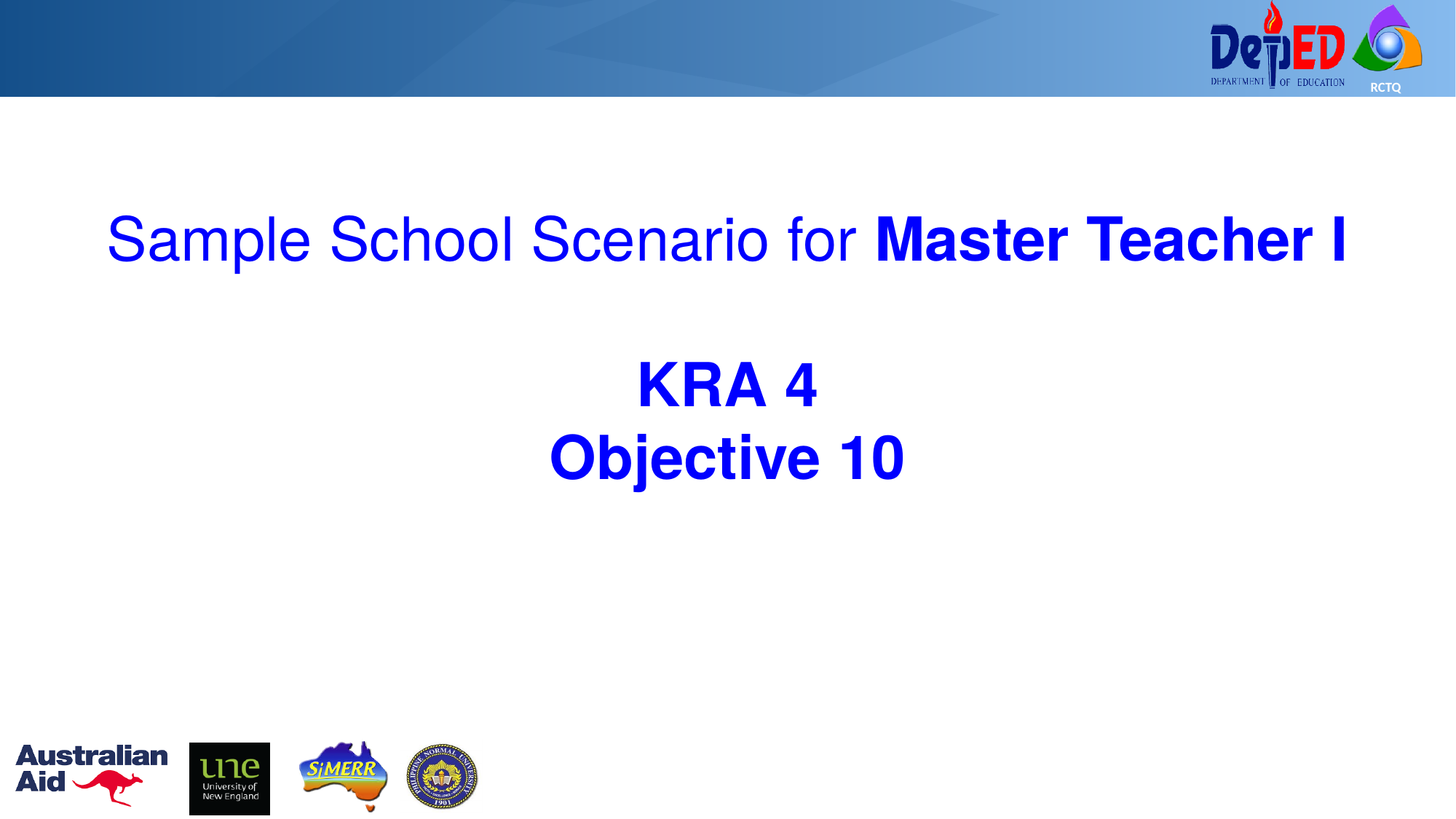

# Sample School Scenario for Master Teacher I KRA 4 Objective 10